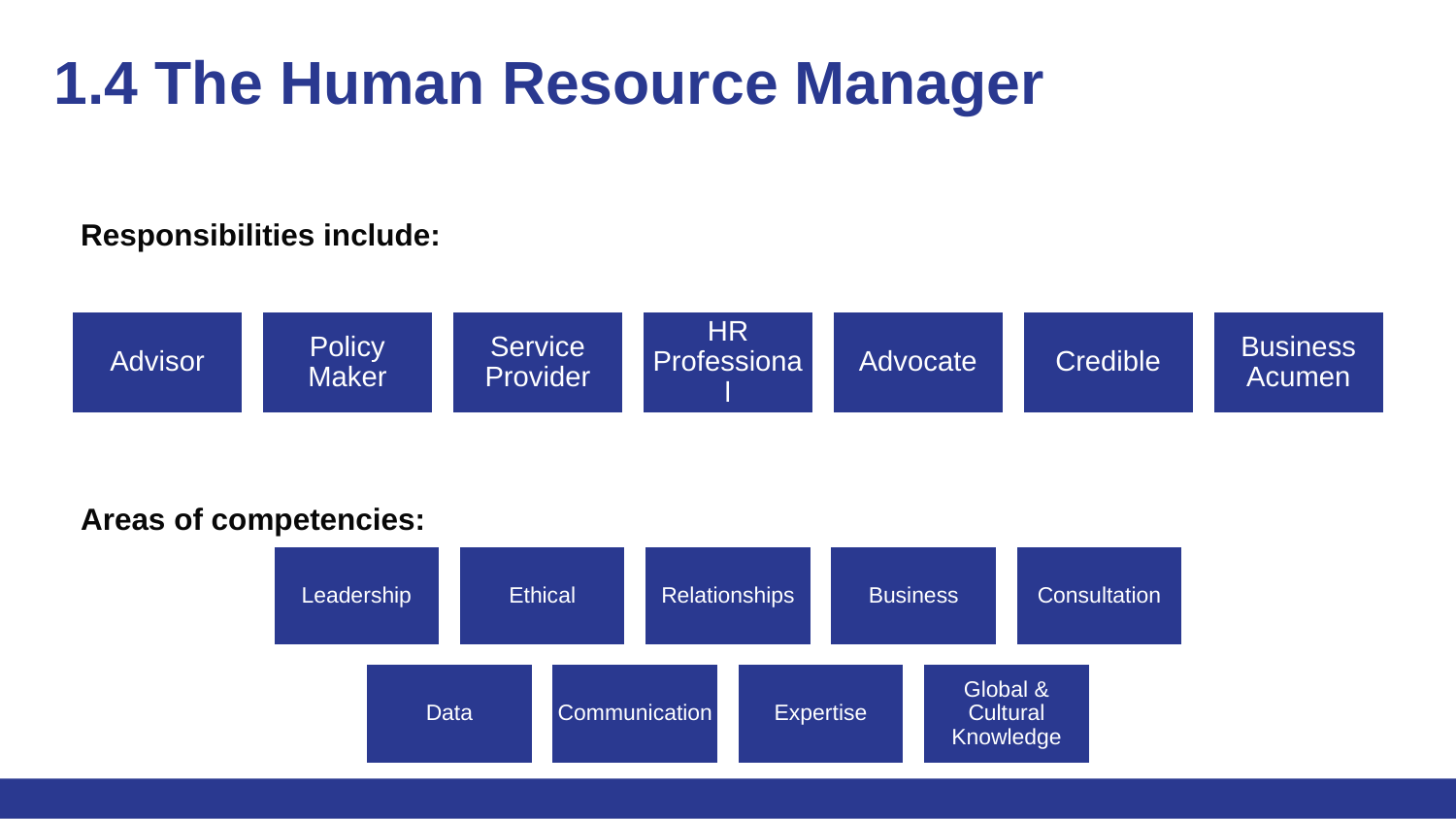

# 1.4 The Human Resource Manager
Responsibilities include:
Advisor
Policy Maker
Service Provider
HR Professional
Advocate
Credible
Business Acumen
Areas of competencies:
Leadership
Ethical
Relationships
Business
Consultation
Data
Communication
Expertise
Global & Cultural Knowledge